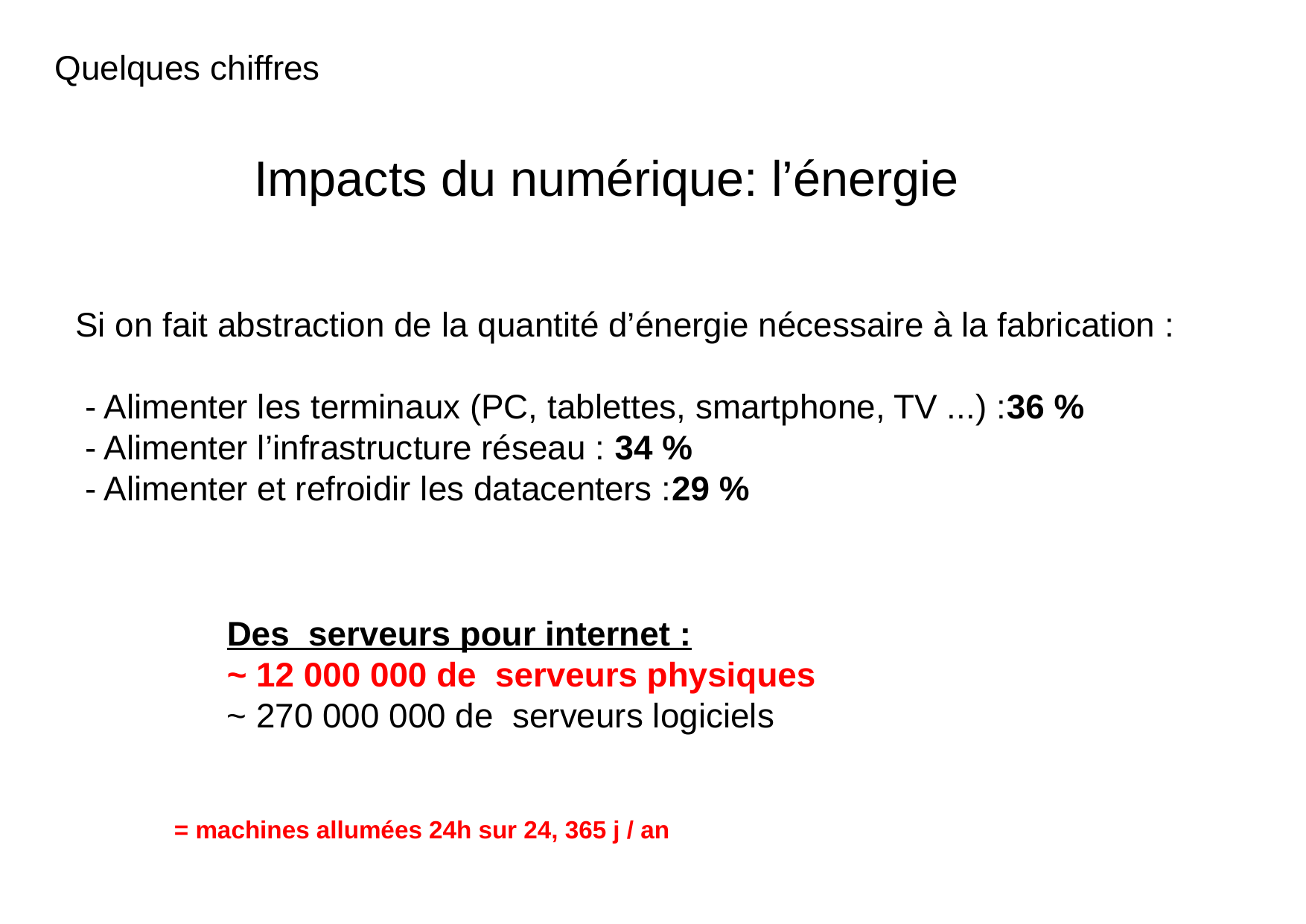

Quelques chiffres
# Impacts du numérique: l’énergie

Si on fait abstraction de la quantité d’énergie nécessaire à la fabrication :

 - Alimenter les terminaux (PC, tablettes, smartphone, TV ...) :36 %
 - Alimenter l’infrastructure réseau : 34 %
 - Alimenter et refroidir les datacenters :29 %

Des  serveurs pour internet :
~ 12 000 000 de  serveurs physiques
~ 270 000 000 de  serveurs logiciels
= machines allumées 24h sur 24, 365 j / an